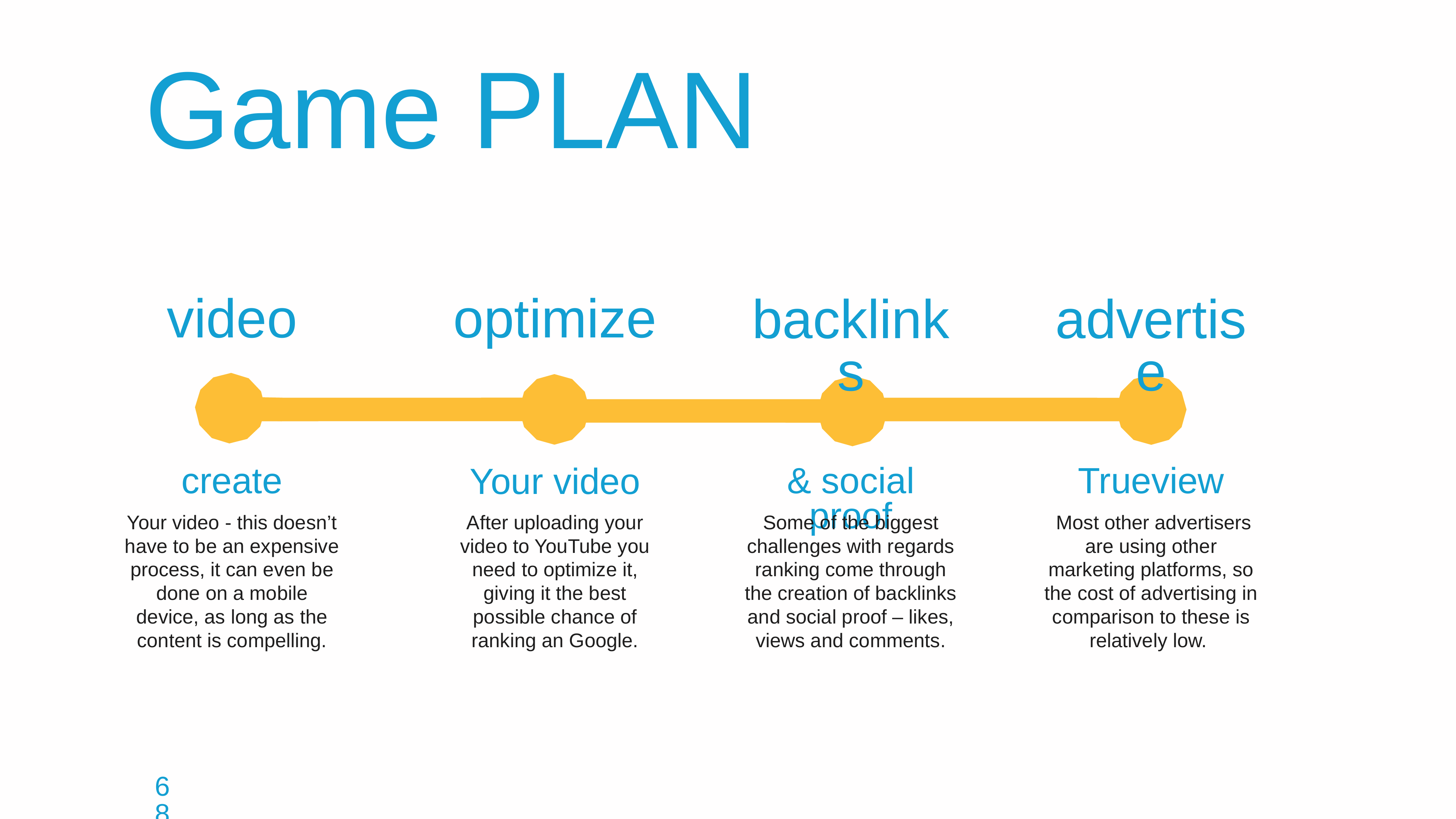

Game PLAN
video
create
Your video - this doesn’t have to be an expensive process, it can even be done on a mobile device, as long as the content is compelling.
optimize
Your video
After uploading your video to YouTube you need to optimize it, giving it the best possible chance of ranking an Google.
backlinks
& social proof
Some of the biggest challenges with regards ranking come through the creation of backlinks and social proof – likes, views and comments.
advertise
Trueview

 Most other advertisers are using other marketing platforms, so the cost of advertising in comparison to these is relatively low.

68